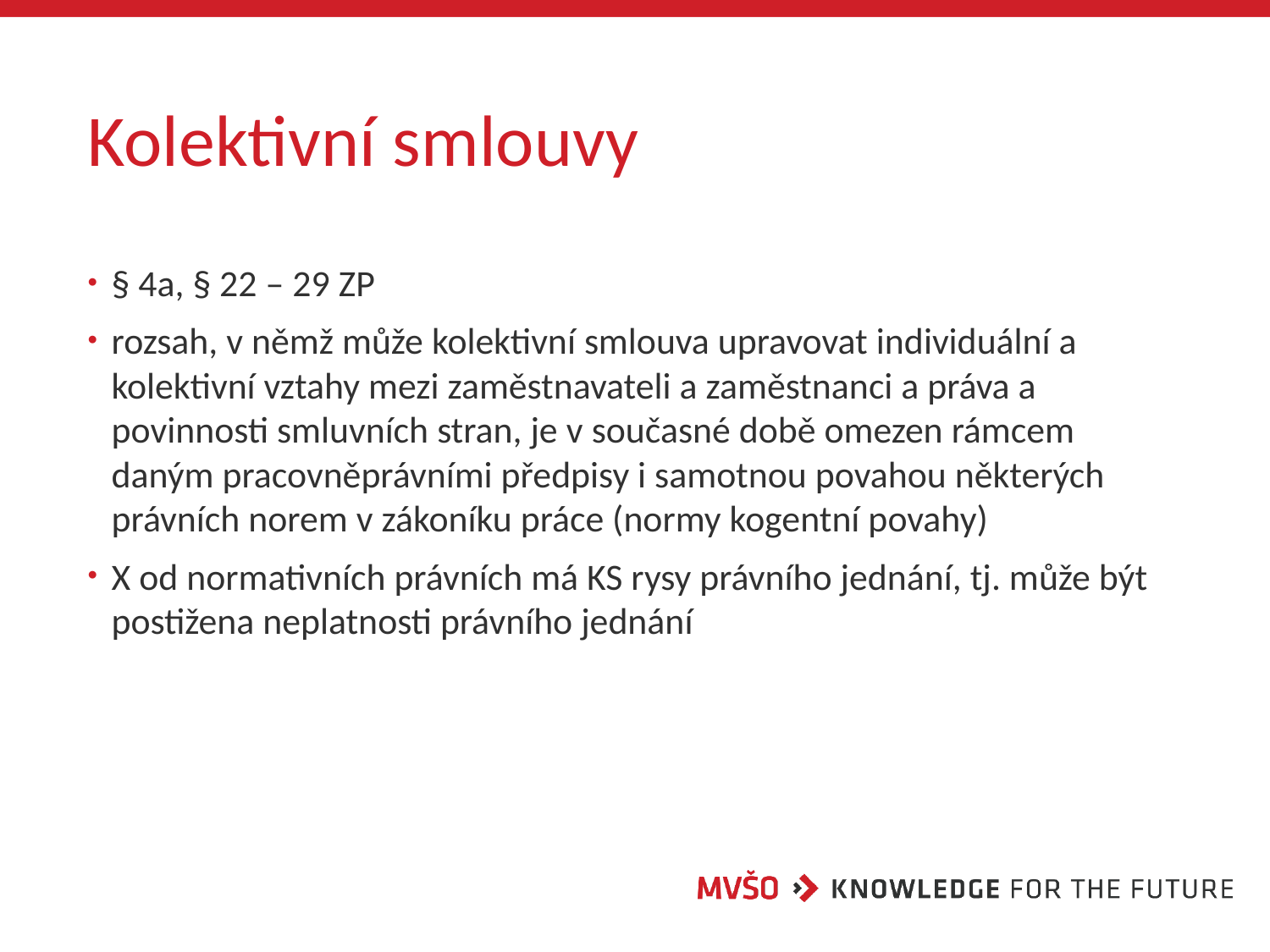

# Kolektivní smlouvy
§ 4a, § 22 – 29 ZP
rozsah, v němž může kolektivní smlouva upravovat individuální a kolektivní vztahy mezi zaměstnavateli a zaměstnanci a práva a povinnosti smluvních stran, je v současné době omezen rámcem daným pracovněprávními předpisy i samotnou povahou některých právních norem v zákoníku práce (normy kogentní povahy)
X od normativních právních má KS rysy právního jednání, tj. může být postižena neplatnosti právního jednání